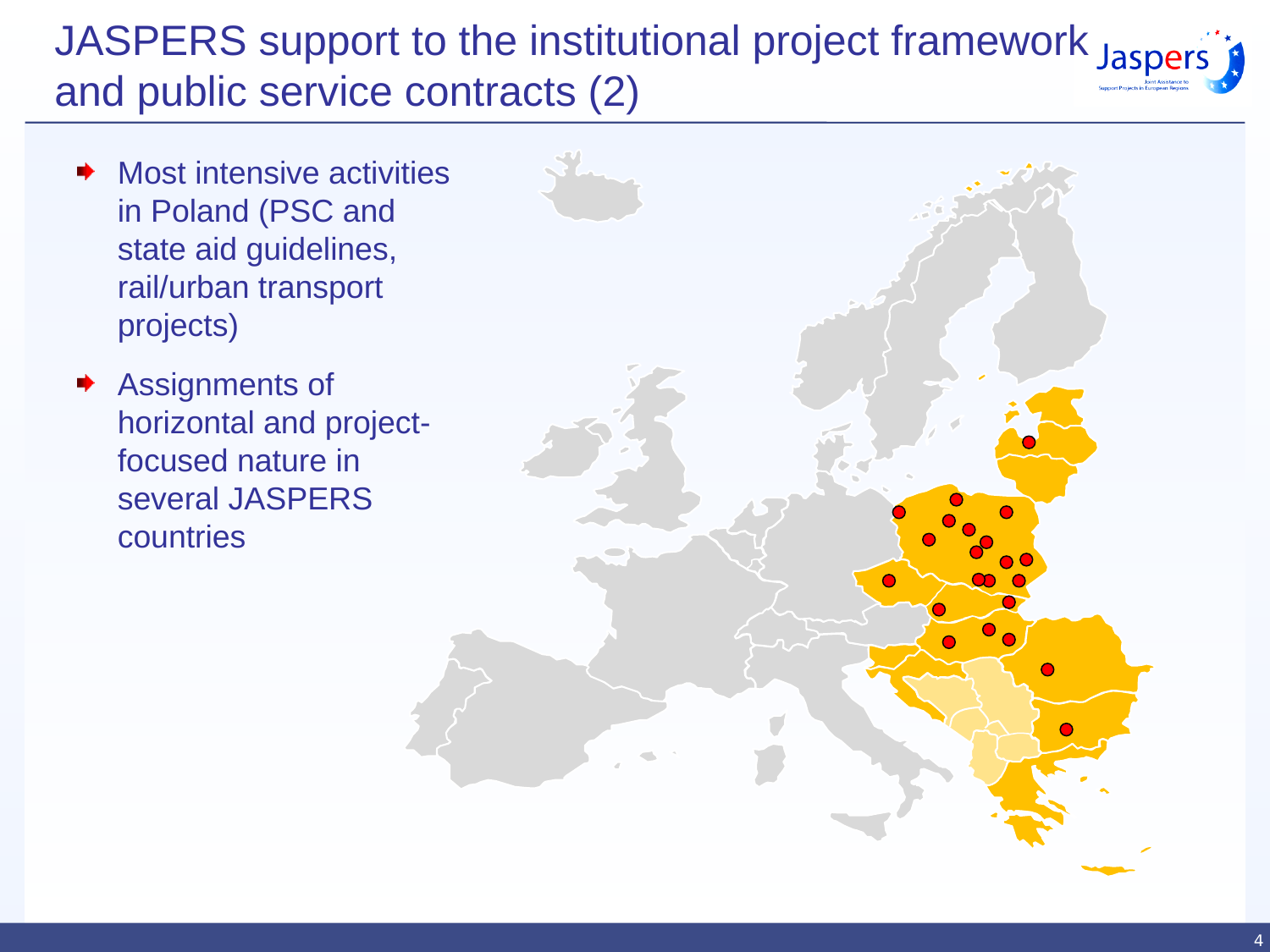

JASPERS support to the institutional project framework and public service contracts (2)
Most intensive activities in Poland (PSC and state aid guidelines, rail/urban transport projects)
Assignments of horizontal and project-focused nature in several JASPERS countries

4